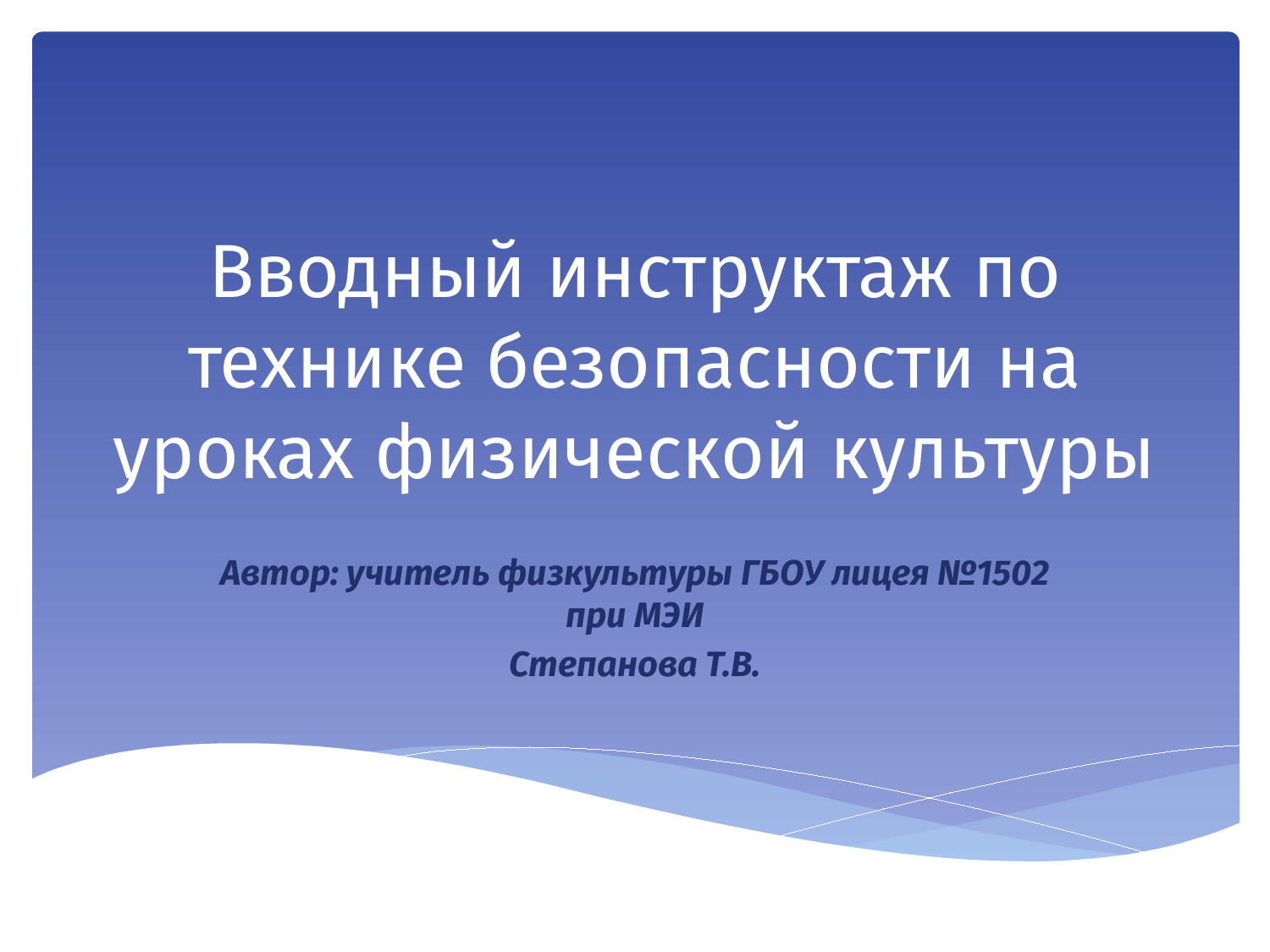

# Вводный инструктаж по технике безопасности на уроках физической культуры

Автор: учитель физкультуры ГБОУ лицея №1502 при МЭИ
Степанова Т.В.